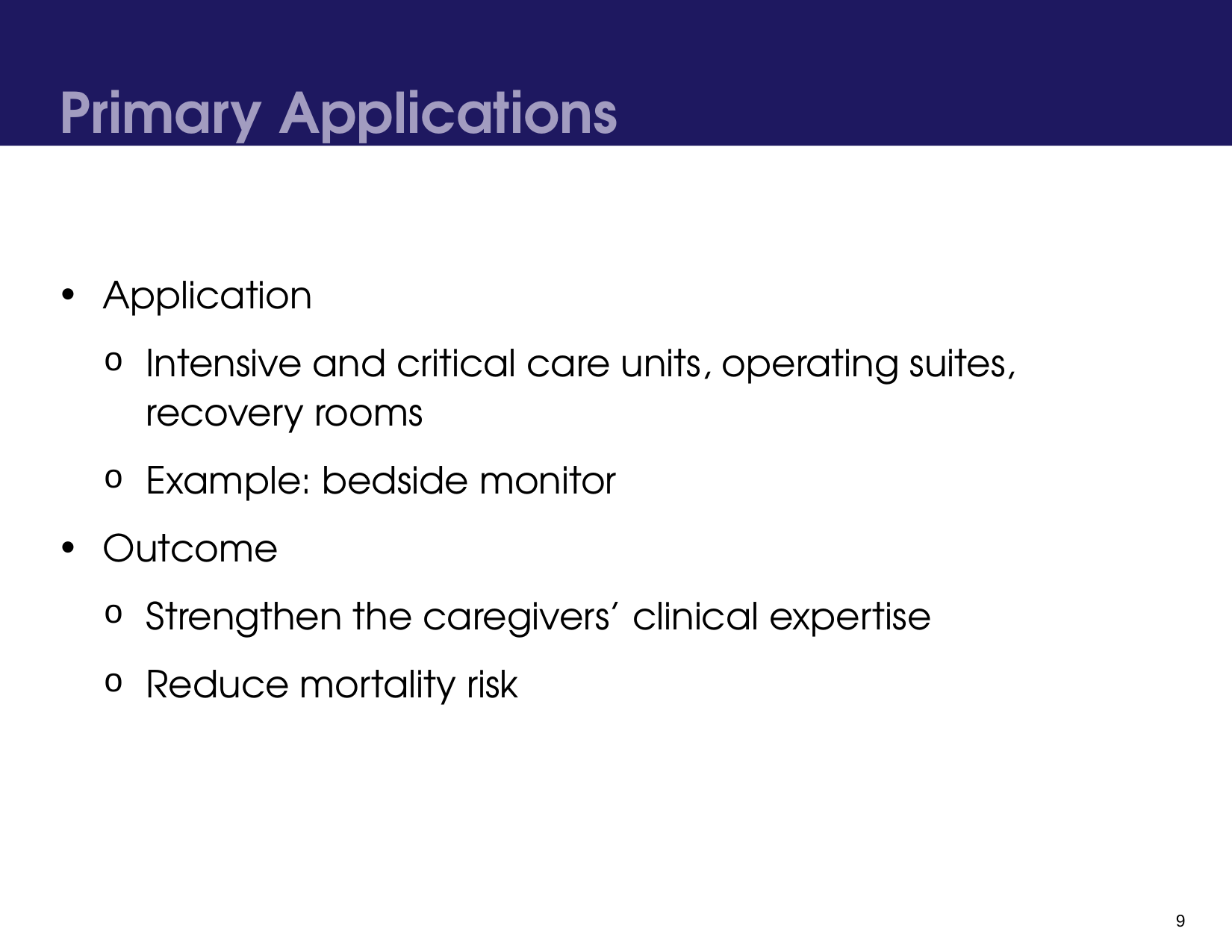

# Primary Applications
Application
Intensive and critical care units, operating suites, recovery rooms
Example: bedside monitor
Outcome
Strengthen the caregivers’ clinical expertise
Reduce mortality risk
9